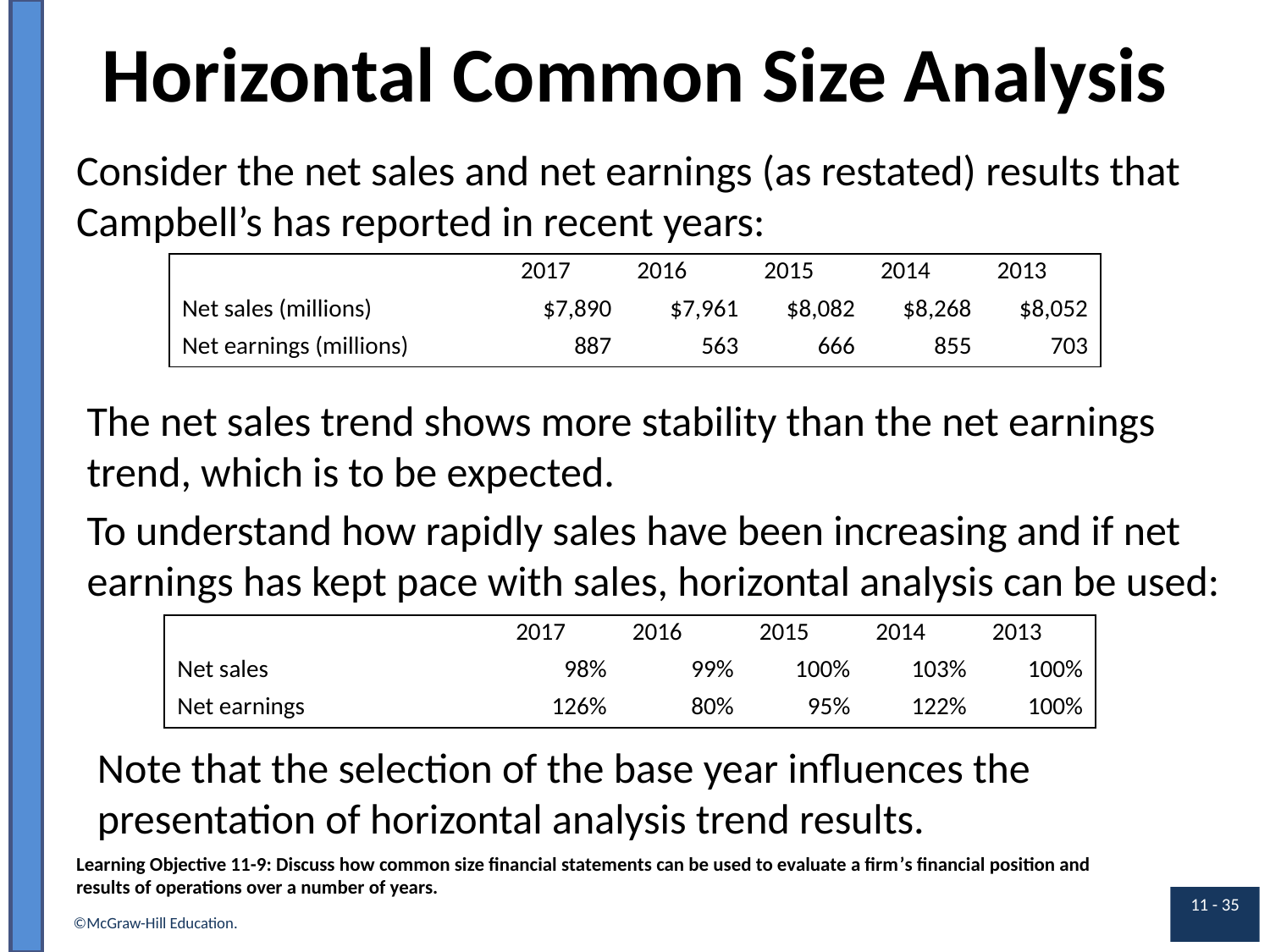

# Horizontal Common Size Analysis
Consider the net sales and net earnings (as restated) results that Campbell’s has reported in recent years:
|  | 2017 | 2016 | 2015 | 2014 | 2013 |
| --- | --- | --- | --- | --- | --- |
| Net sales (millions) | $7,890 | $7,961 | $8,082 | $8,268 | $8,052 |
| Net earnings (millions) | 887 | 563 | 666 | 855 | 703 |
The net sales trend shows more stability than the net earnings trend, which is to be expected.
To understand how rapidly sales have been increasing and if net earnings has kept pace with sales, horizontal analysis can be used:
|  | 2017 | 2016 | 2015 | 2014 | 2013 |
| --- | --- | --- | --- | --- | --- |
| Net sales | 98% | 99% | 100% | 103% | 100% |
| Net earnings | 126% | 80% | 95% | 122% | 100% |
Note that the selection of the base year influences the presentation of horizontal analysis trend results.
Learning Objective 11-9: Discuss how common size financial statements can be used to evaluate a firm’s financial position and results of operations over a number of years.